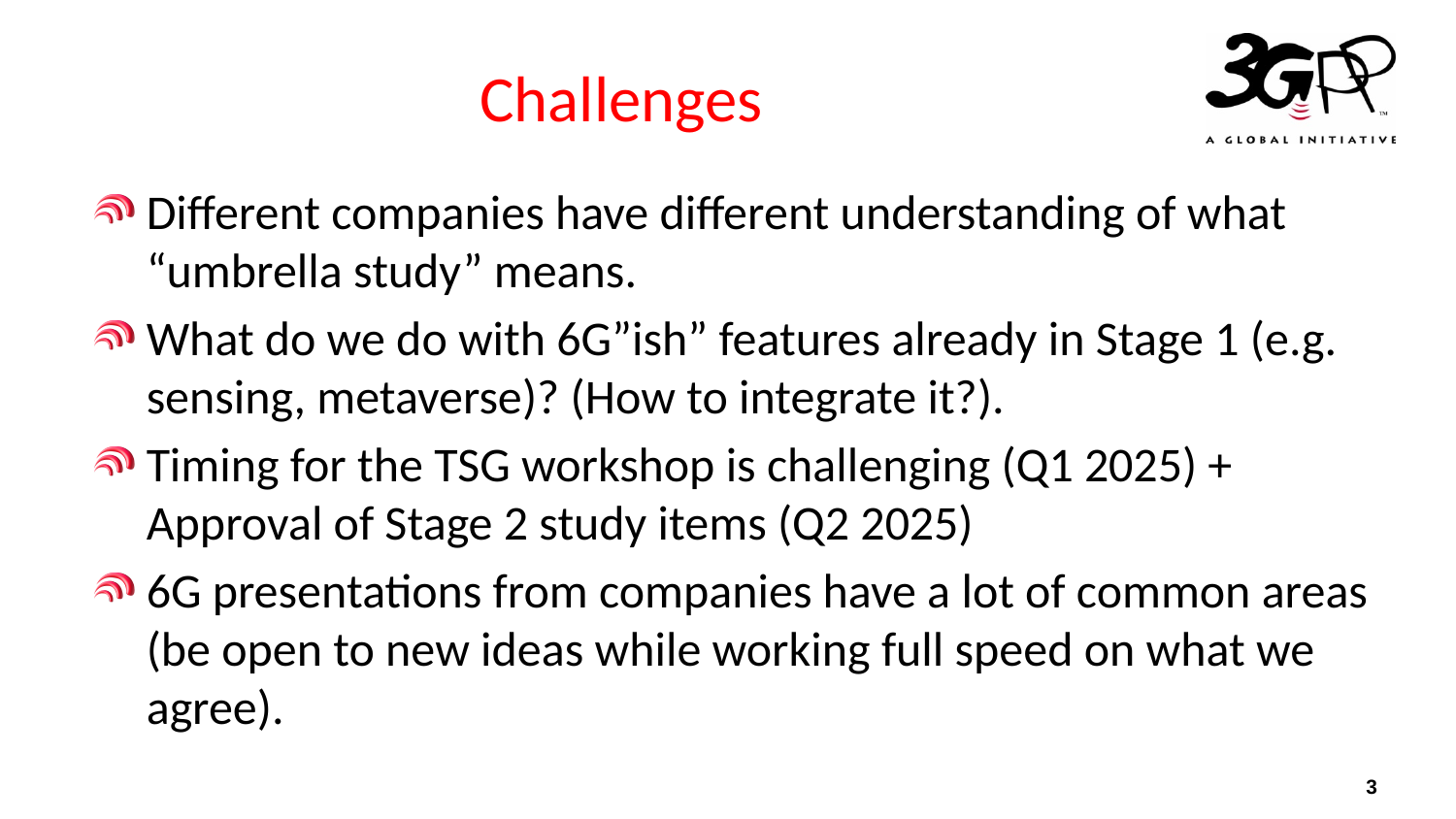

# Challenges
Different companies have different understanding of what “umbrella study” means.
What do we do with 6G”ish” features already in Stage 1 (e.g. sensing, metaverse)? (How to integrate it?).
Timing for the TSG workshop is challenging (Q1 2025) + Approval of Stage 2 study items (Q2 2025)
6G presentations from companies have a lot of common areas (be open to new ideas while working full speed on what we agree).